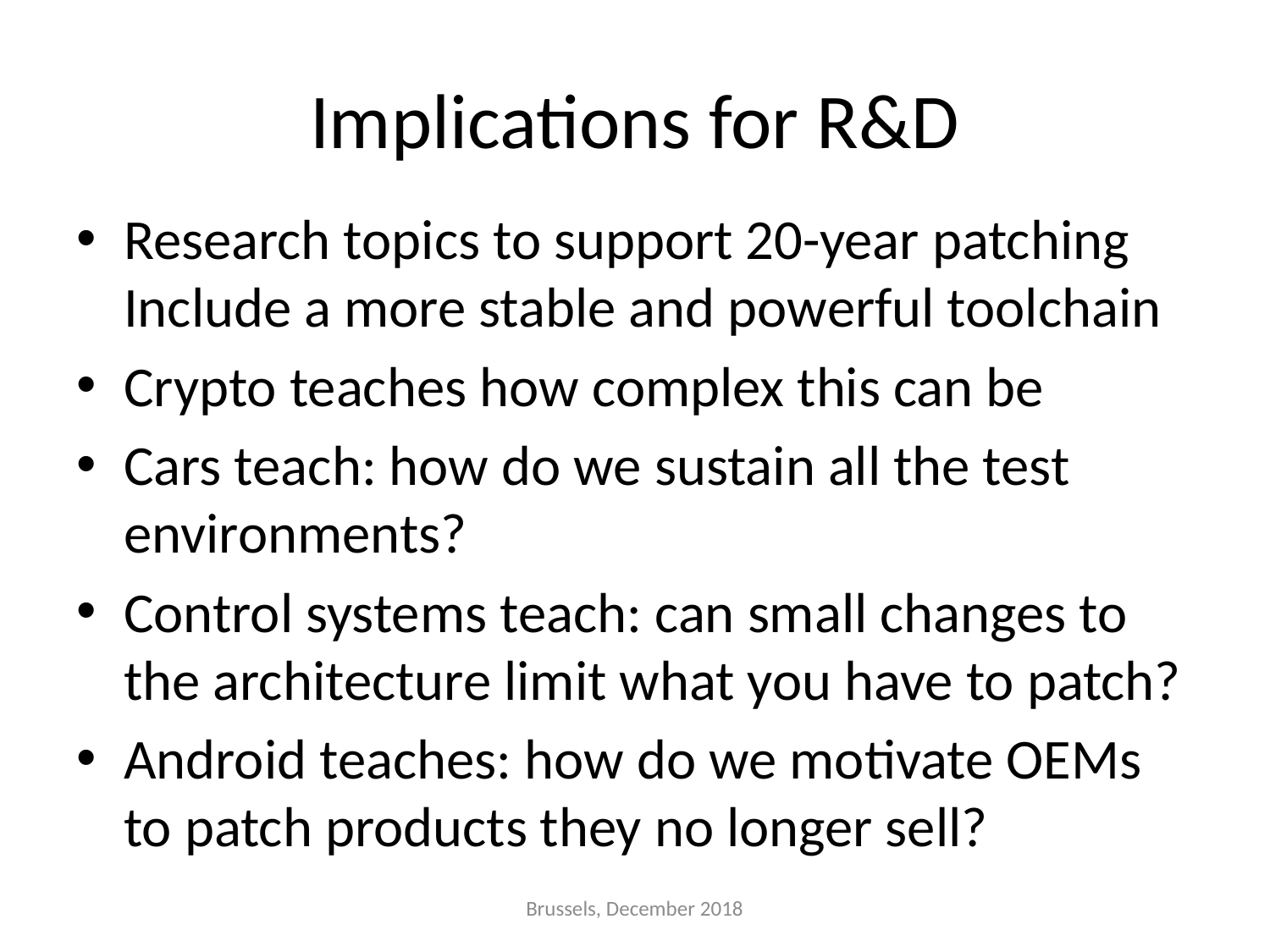

# Implications for R&D
Research topics to support 20-year patching Include a more stable and powerful toolchain
Crypto teaches how complex this can be
Cars teach: how do we sustain all the test environments?
Control systems teach: can small changes to the architecture limit what you have to patch?
Android teaches: how do we motivate OEMs to patch products they no longer sell?
Brussels, December 2018